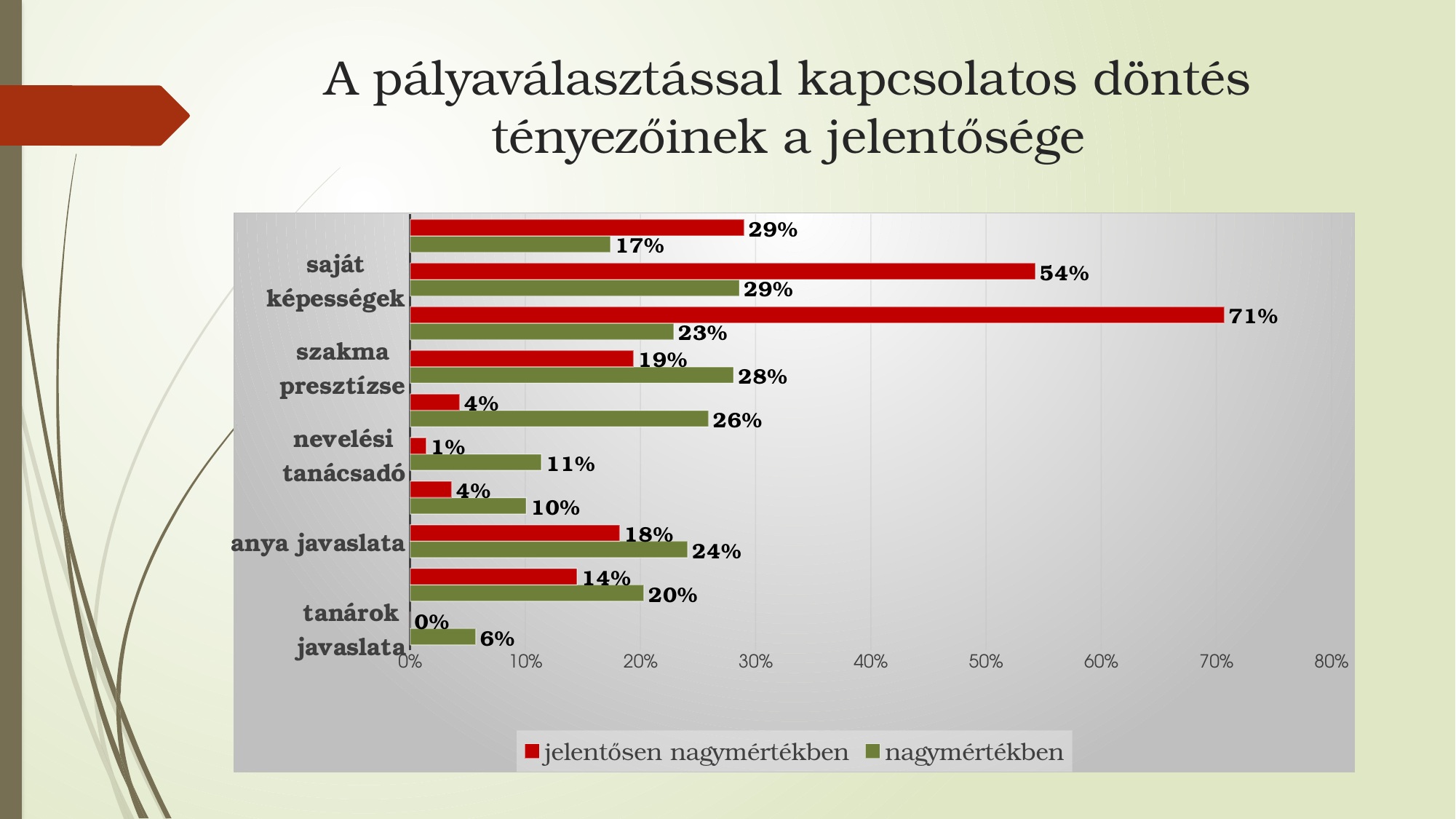

# A pályaválasztással kapcsolatos döntés tényezőinek a jelentősége

### Chart

| Category | nagymértékben | jelentősen nagymértékben |
|---|---|---|
| tanárok javaslata | 0.057 | 0.0 |
| apa javaslata | 0.203 | 0.145 |
| anya javaslata | 0.241 | 0.182 |
| barátok javaslata | 0.101 | 0.036 |
| nevelési tanácsadó | 0.114 | 0.014 |
| intézmény hírneve | 0.259 | 0.043 |
| szakma presztízse | 0.281 | 0.194 |
| saját érdeklődés | 0.229 | 0.707 |
| saját képességek | 0.286 | 0.543 |
| anyanyelven való tanulás | 0.174 | 0.29 |